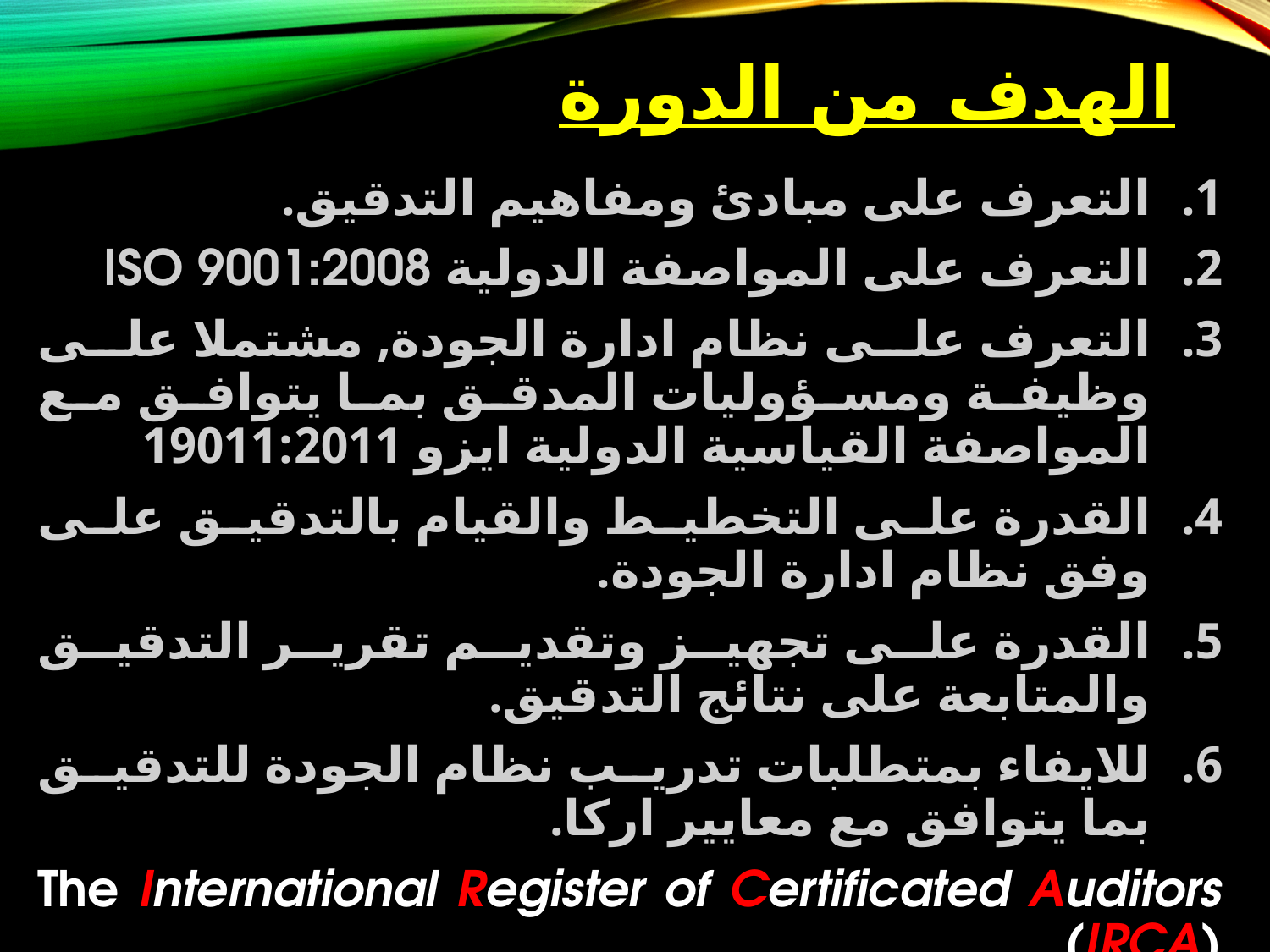

# الهدف من الدورة
التعرف على مبادئ ومفاهيم التدقيق.
التعرف على المواصفة الدولية ISO 9001:2008
التعرف على نظام ادارة الجودة, مشتملا على وظيفة ومسؤوليات المدقق بما يتوافق مع المواصفة القياسية الدولية ايزو 19011:2011
القدرة على التخطيط والقيام بالتدقيق على وفق نظام ادارة الجودة.
القدرة على تجهيز وتقديم تقرير التدقيق والمتابعة على نتائج التدقيق.
للايفاء بمتطلبات تدريب نظام الجودة للتدقيق بما يتوافق مع معايير اركا.
The International Register of Certificated Auditors (IRCA)